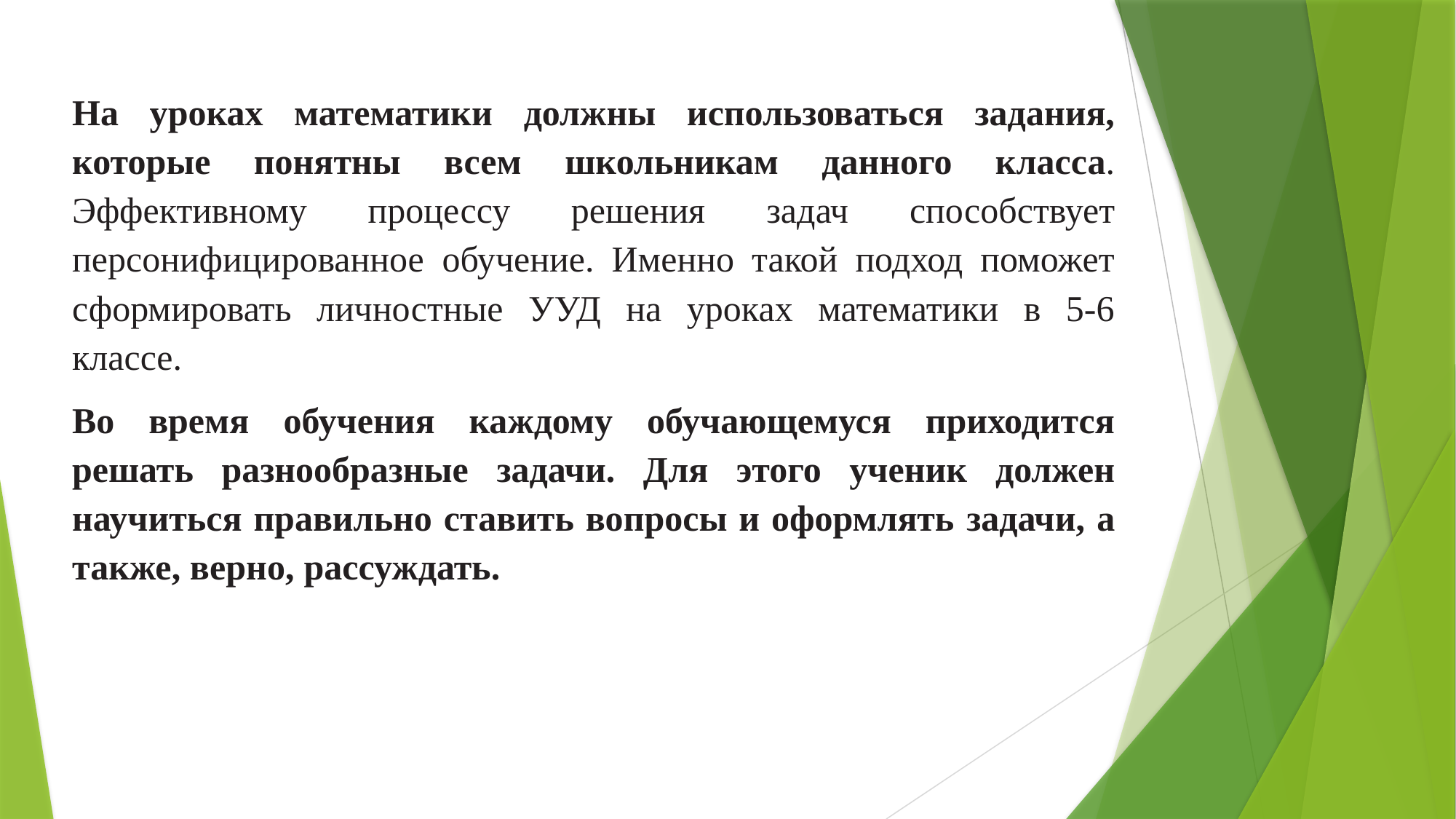

На уроках математики должны использоваться задания, которые понятны всем школьникам данного класса. Эффективному процессу решения задач способствует персонифицированное обучение. Именно такой подход поможет сформировать личностные УУД на уроках математики в 5-6 классе.
Во время обучения каждому обучающемуся приходится решать разнообразные задачи. Для этого ученик должен научиться правильно ставить вопросы и оформлять задачи, а также, верно, рассуждать.